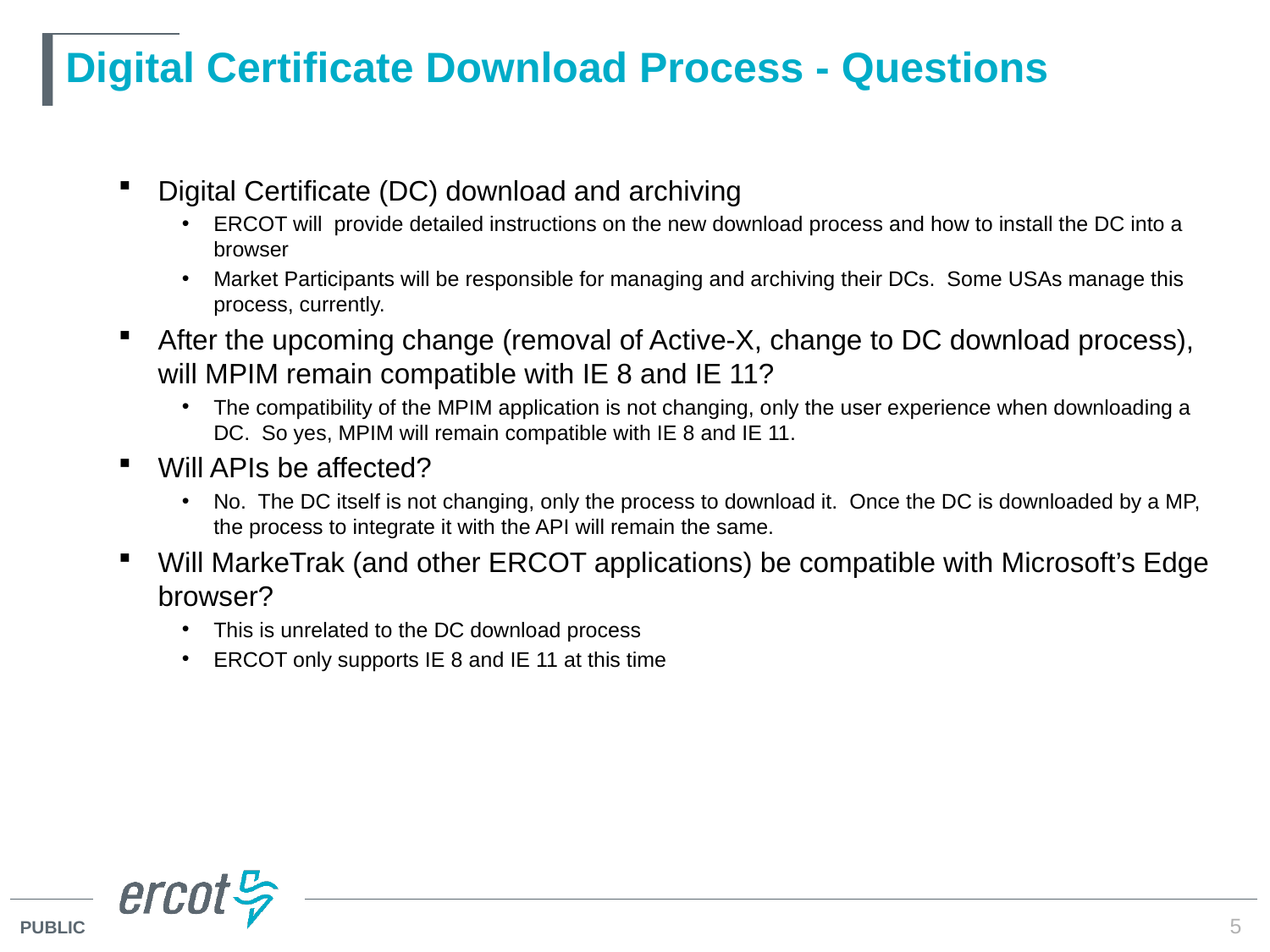

# Digital Certificate Download Process - Questions

Digital Certificate (DC) download and archiving
ERCOT will  provide detailed instructions on the new download process and how to install the DC into a browser
Market Participants will be responsible for managing and archiving their DCs.  Some USAs manage this process, currently.
After the upcoming change (removal of Active-X, change to DC download process), will MPIM remain compatible with IE 8 and IE 11?
The compatibility of the MPIM application is not changing, only the user experience when downloading a DC.  So yes, MPIM will remain compatible with IE 8 and IE 11.
Will APIs be affected?
No.  The DC itself is not changing, only the process to download it.  Once the DC is downloaded by a MP, the process to integrate it with the API will remain the same.
Will MarkeTrak (and other ERCOT applications) be compatible with Microsoft’s Edge browser?
This is unrelated to the DC download process
ERCOT only supports IE 8 and IE 11 at this time

5